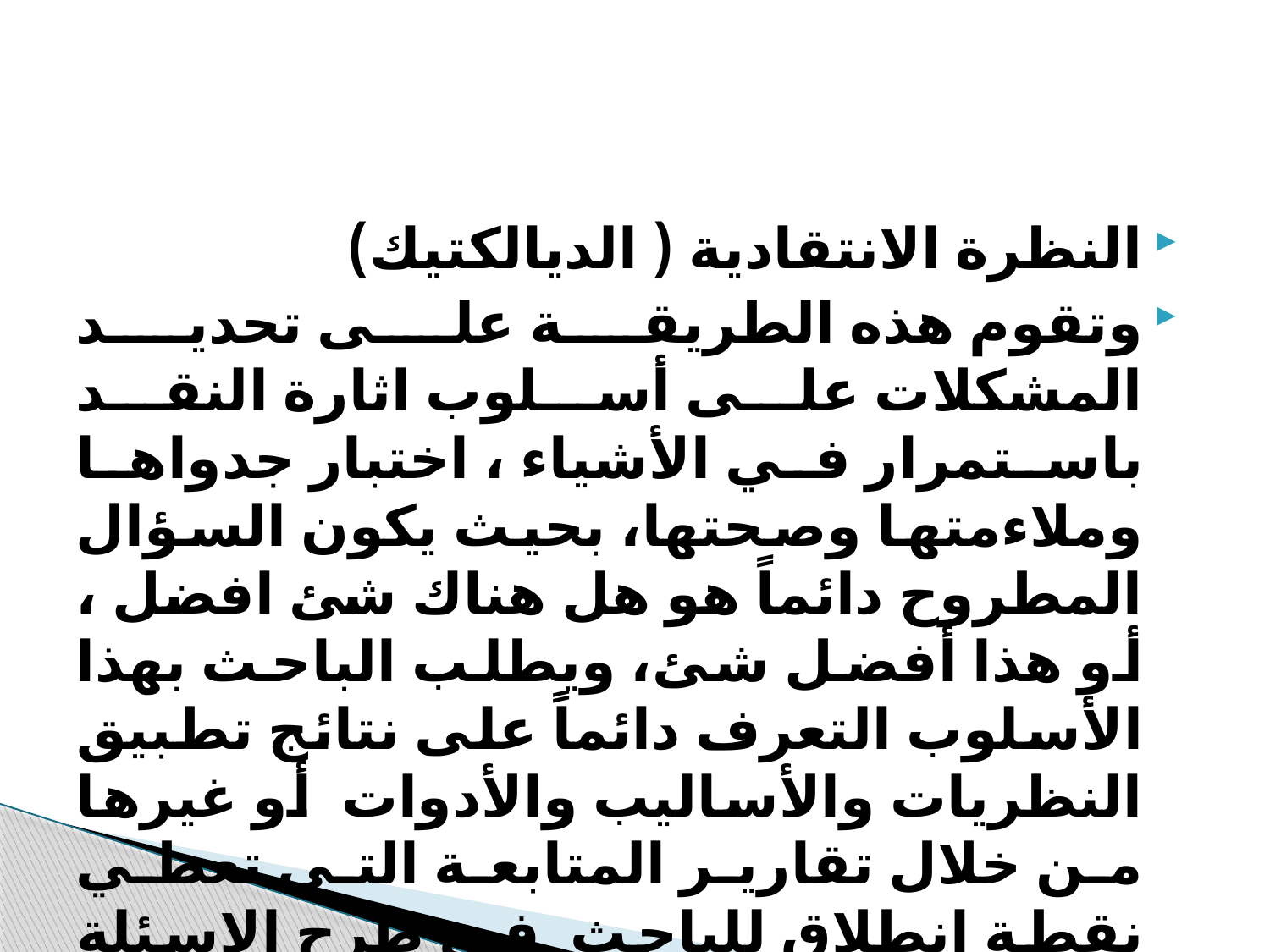

#
النظرة الانتقادية ( الديالكتيك)
وتقوم هذه الطريقة على تحديد المشكلات على أسلوب اثارة النقد باستمرار في الأشياء ، اختبار جدواها وملاءمتها وصحتها، بحيث يكون السؤال المطروح دائماً هو هل هناك شئ افضل ، أو هذا أفضل شئ، ويطلب الباحث بهذا الأسلوب التعرف دائماً على نتائج تطبيق النظريات والأساليب والأدوات  أو غيرها من خلال تقارير المتابعة التي تعطي نقطة انطلاق للباحث  في طرح الاسئلة الانتقادية عن أفضلية الوضع الحالي.